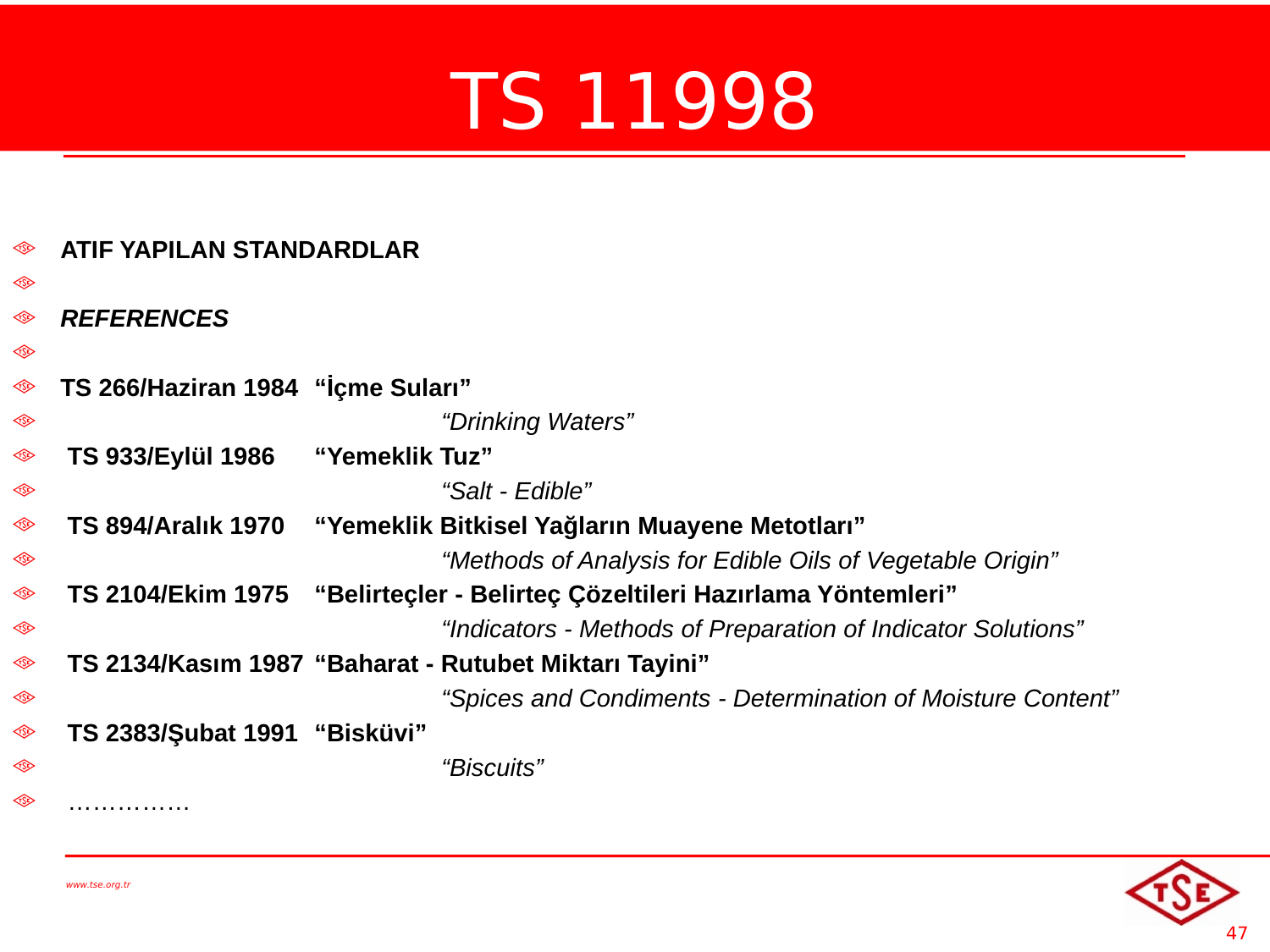

# TS 11998
ATIF YAPILAN STANDARDLAR

REFERENCES

TS 266/Haziran 1984	“İçme Suları”
			“Drinking Waters”
 TS 933/Eylül 1986	“Yemeklik Tuz”
			“Salt - Edible”
 TS 894/Aralık 1970	“Yemeklik Bitkisel Yağların Muayene Metotları”
			“Methods of Analysis for Edible Oils of Vegetable Origin”
 TS 2104/Ekim 1975	“Belirteçler - Belirteç Çözeltileri Hazırlama Yöntemleri”
			“Indicators - Methods of Preparation of Indicator Solutions”
 TS 2134/Kasım 1987	“Baharat - Rutubet Miktarı Tayini”
			“Spices and Condiments - Determination of Moisture Content”
 TS 2383/Şubat 1991	“Bisküvi”
			“Biscuits”
 ……………

www.tse.org.tr
47